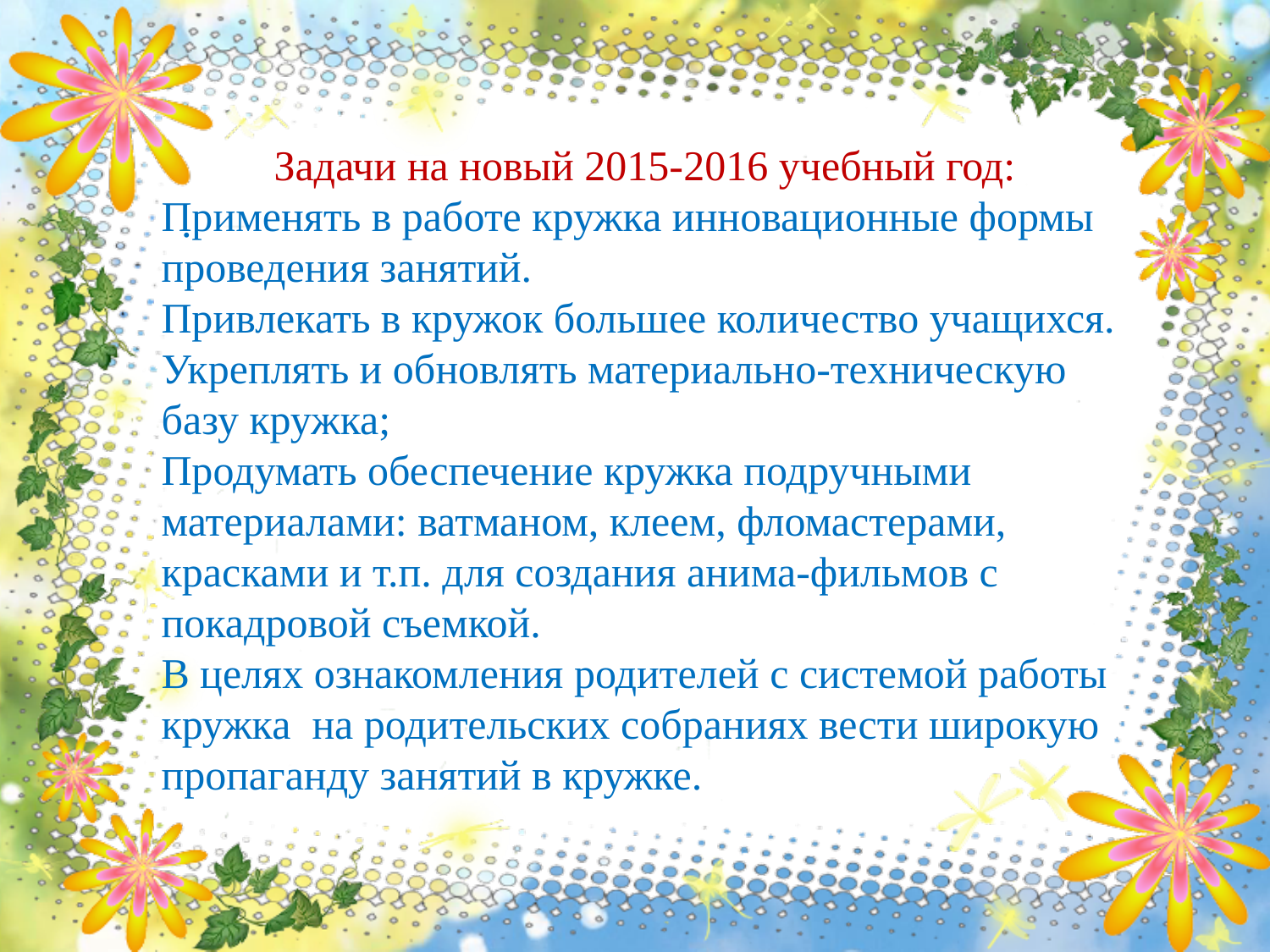

Задачи на новый 2015-2016 учебный год:
Применять в работе кружка инновационные формы проведения занятий.
Привлекать в кружок большее количество учащихся.
Укреплять и обновлять материально-техническую базу кружка;
Продумать обеспечение кружка подручными материалами: ватманом, клеем, фломастерами, красками и т.п. для создания анима-фильмов с покадровой съемкой.
В целях ознакомления родителей с системой работы кружка  на родительских собраниях вести широкую пропаганду занятий в кружке.
.